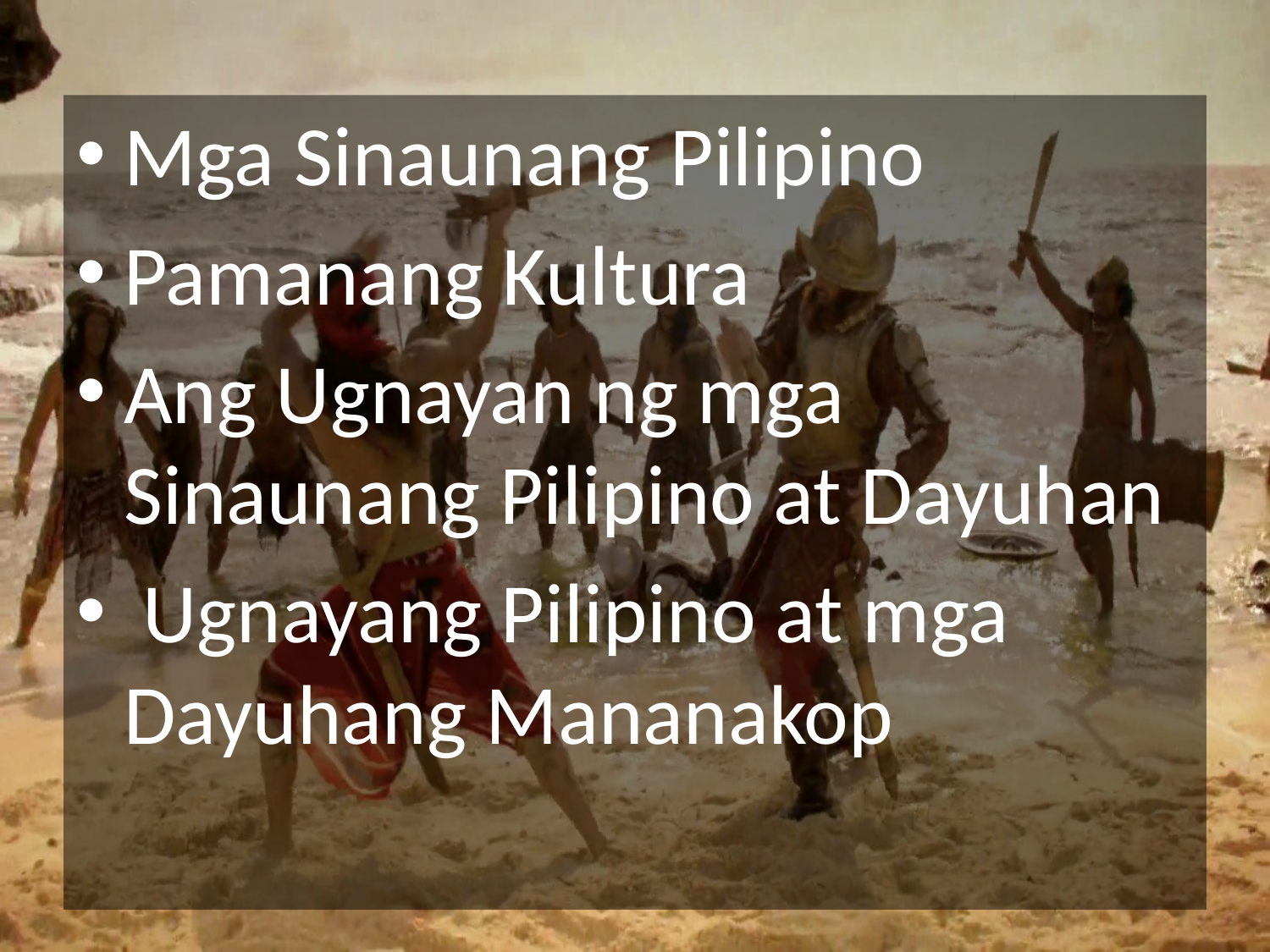

Mga Sinaunang Pilipino
Pamanang Kultura
Ang Ugnayan ng mga Sinaunang Pilipino at Dayuhan
 Ugnayang Pilipino at mga Dayuhang Mananakop